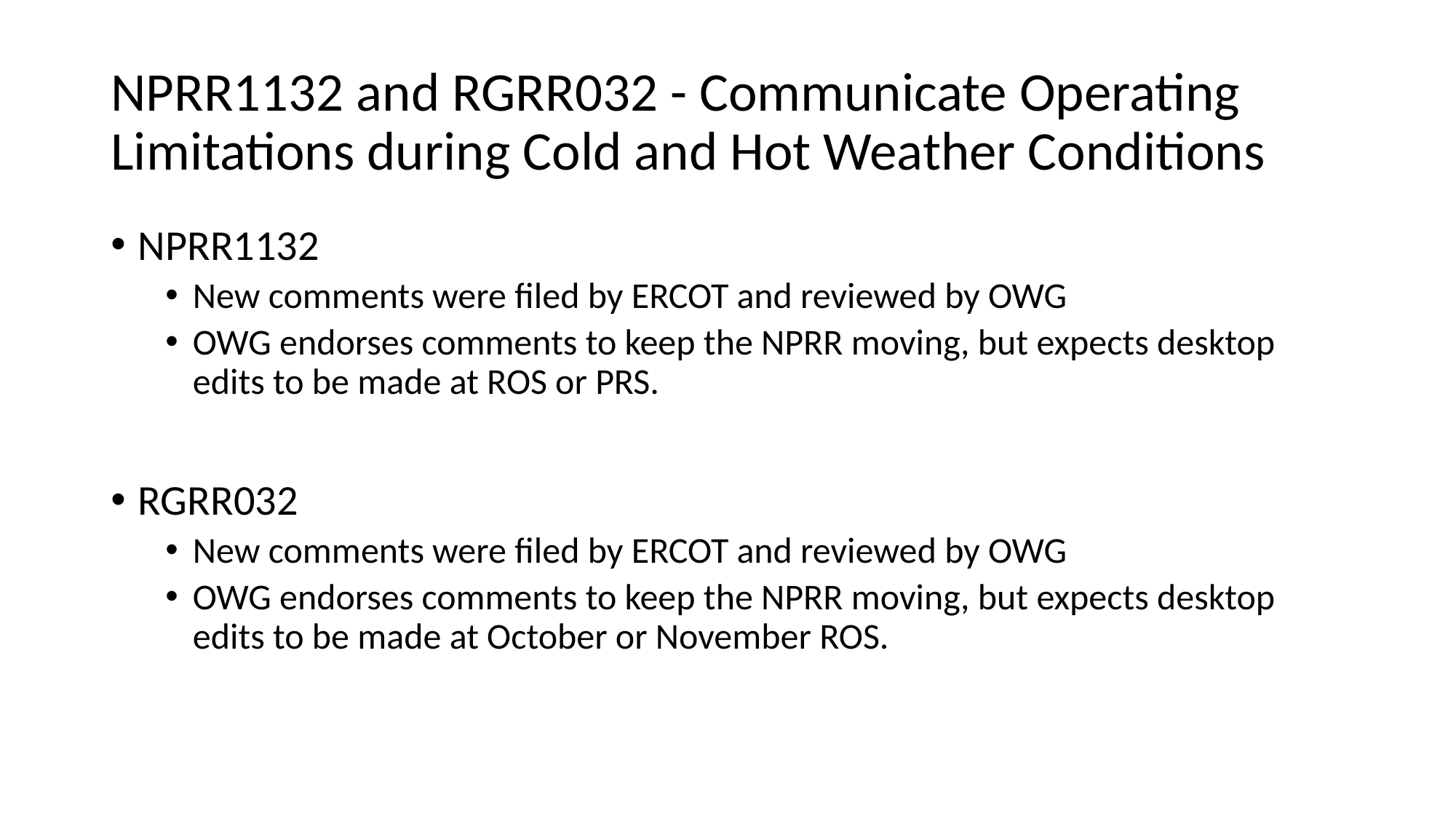

# NPRR1132 and RGRR032 - Communicate Operating Limitations during Cold and Hot Weather Conditions
NPRR1132
New comments were filed by ERCOT and reviewed by OWG
OWG endorses comments to keep the NPRR moving, but expects desktop edits to be made at ROS or PRS.

RGRR032
New comments were filed by ERCOT and reviewed by OWG
OWG endorses comments to keep the NPRR moving, but expects desktop edits to be made at October or November ROS.